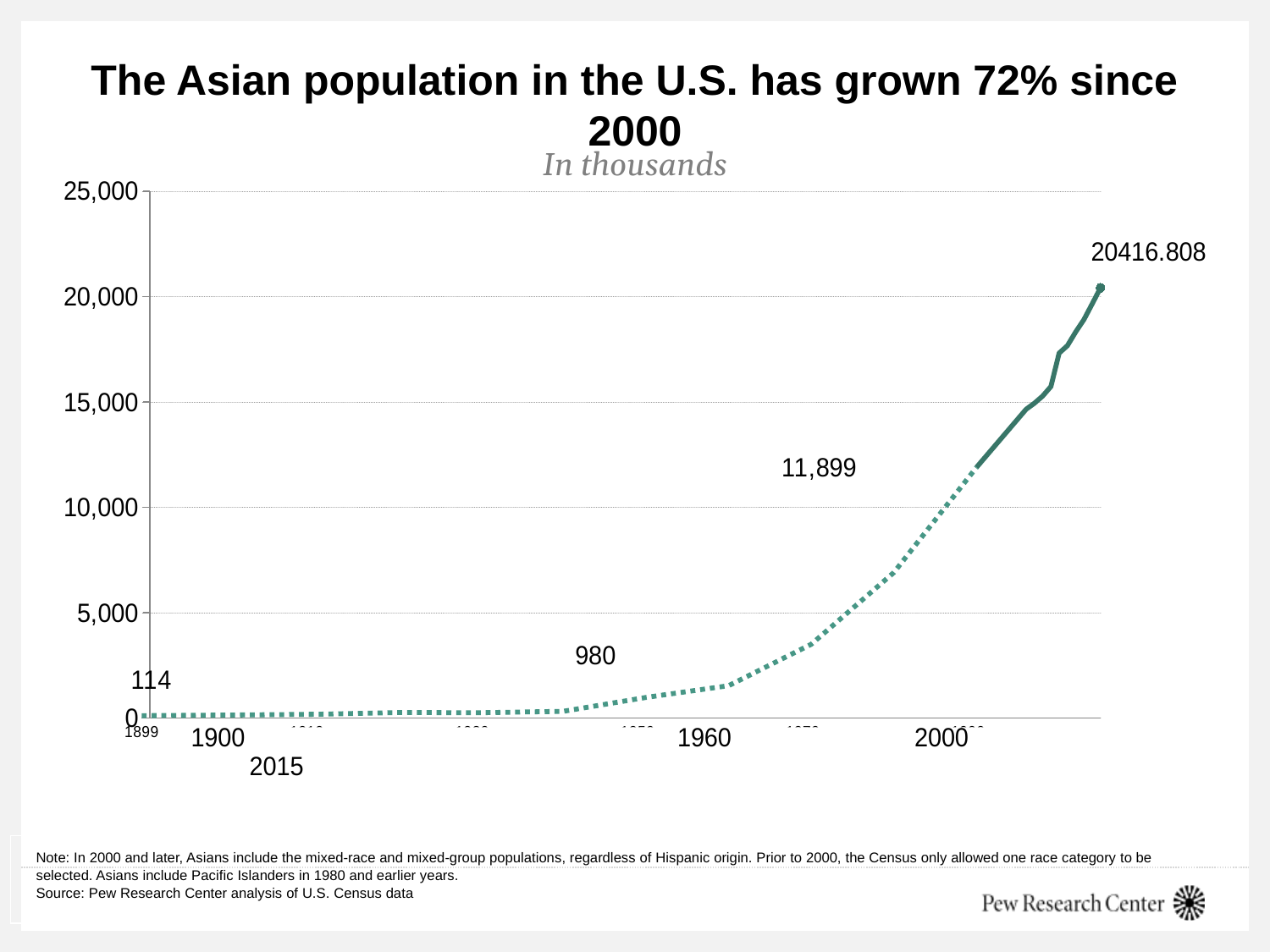

# The Asian population in the U.S. has grown 72% since 2000
In thousands

### Chart

| Category |  |  |
|---|---|---|
| 1 | None | 114.189 |
| 3654 | None | 146.863 |
| 7306 | None | 182.137 |
| 10959 | None | 264.766 |
| 14611 | None | 254.91799999999998 |
| 18264 | None | 321.033 |
| 21916 | None | 980.337 |
| 25569 | None | 1538.721 |
| 29221 | None | 3500.439 |
| 32874 | None | 6908.638 |
| 36526 | 11898.828 | 11898.828 |
| 38718 | 14656.608 | None |
| 39083 | 14940.775 | None |
| 39448 | 15281.043 | None |
| 39814 | 15733.402 | None |
| 40179 | 17320.856 | None |
| 40544 | 17673.522 | None |
| 40909 | 18326.45 | None |
| 41275 | 18913.544 | None |
| 41640 | 19658.736 | None |
| 42005 | 20416.808 | None |
| Note: In 2000 and later, Asians include the mixed-race and mixed-group populations, regardless of Hispanic origin. Prior to 2000, the Census only allowed one race category to be selected. Asians include Pacific Islanders in 1980 and earlier years. Source: Pew Research Center analysis of U.S. Census data |
| --- |